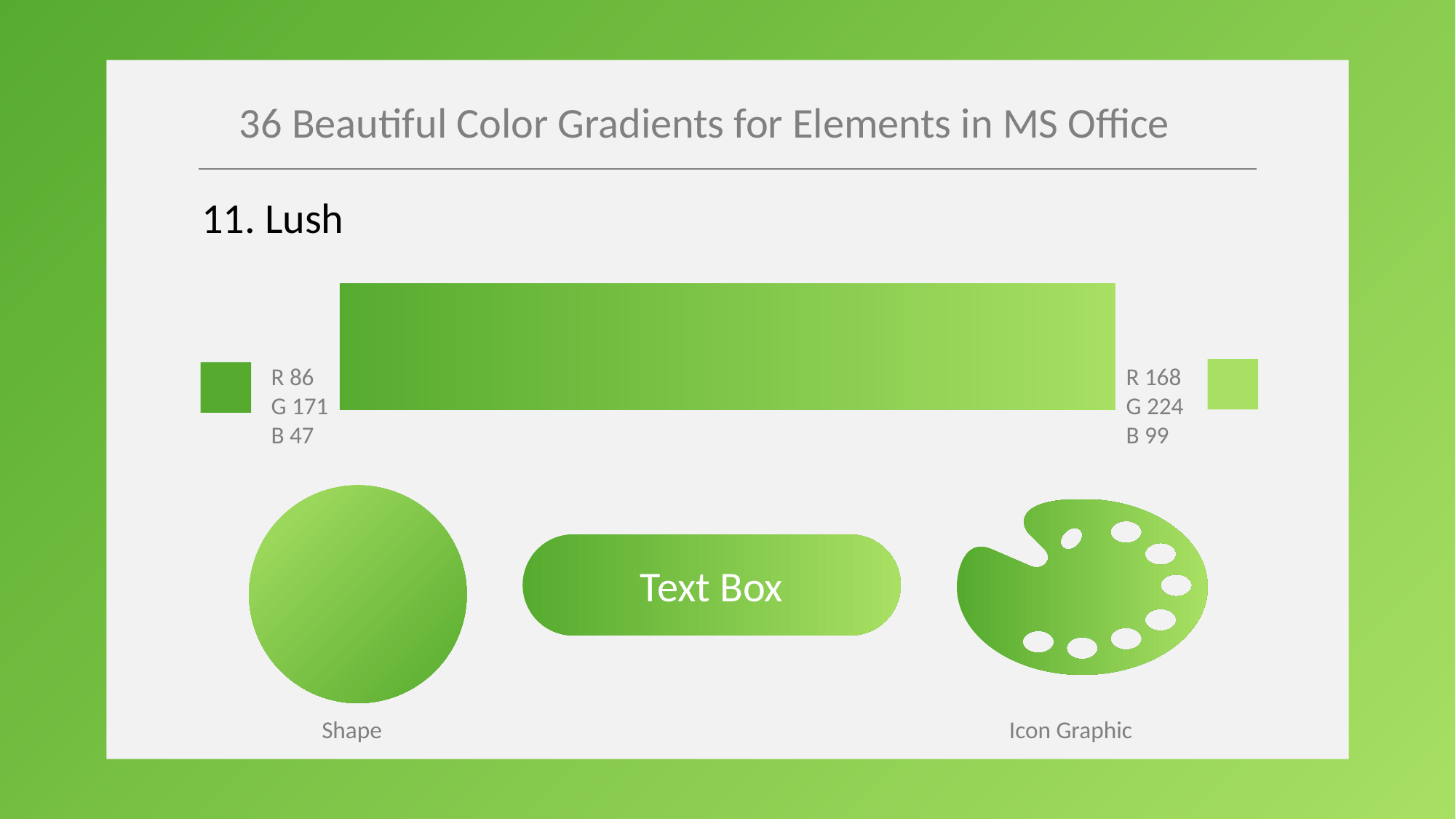

36 Beautiful Color Gradients for Elements in MS Office
11. Lush

R 86
G 171
B 47
R 168
G 224
B 99

Text Box
Shape
Icon Graphic
Credit Post
https://digitalsynopsis.com